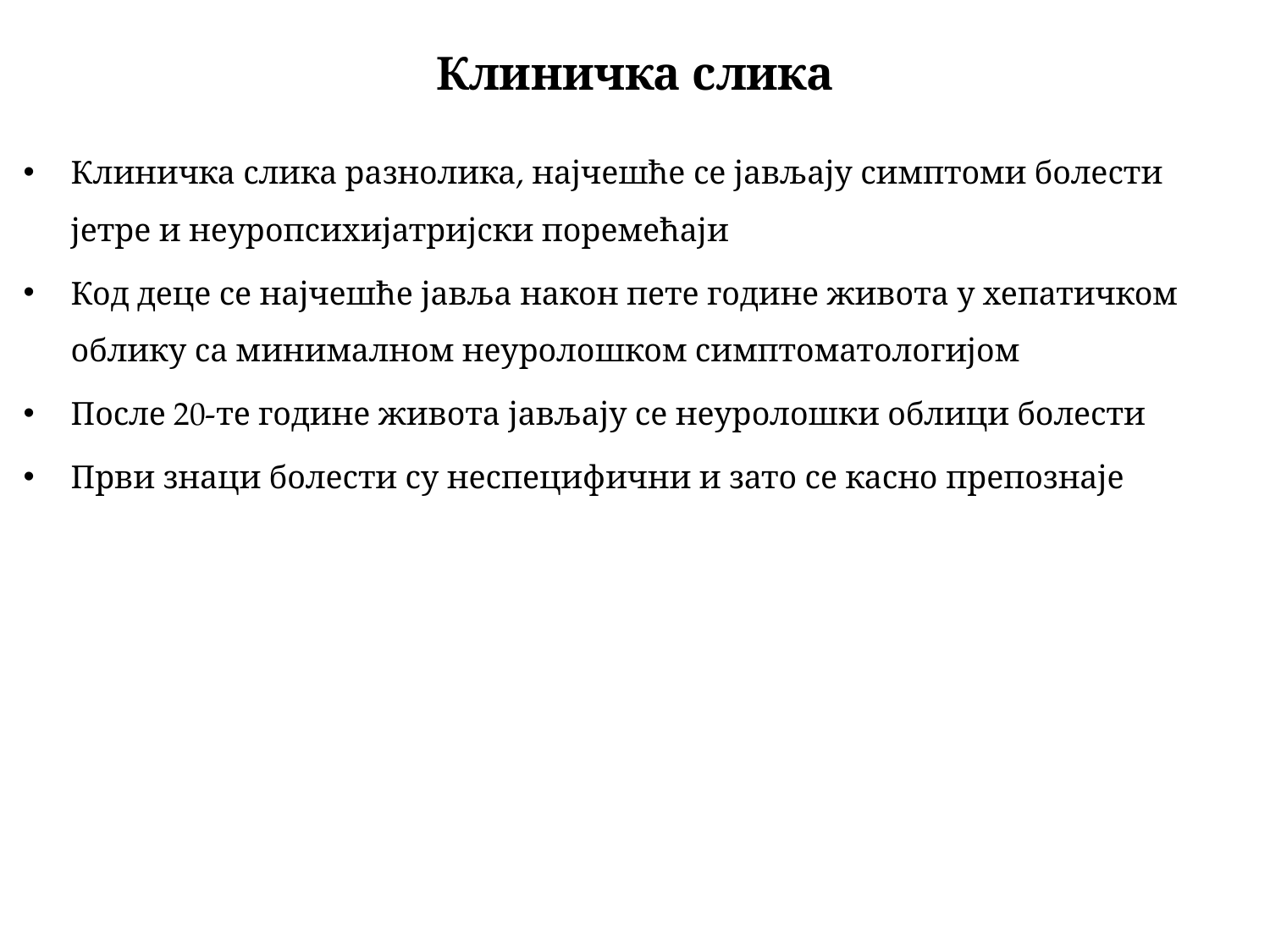

# Клиничка слика
Клиничка слика разнолика, најчешће се јављају симптоми болести јетре и неуропсихијатријски поремећаји
Код деце се најчешће јавља након пете године живота у хепатичком облику са минималном неуролошком симптоматологијом
После 20-те године живота јављају се неуролошки облици болести
Први знаци болести су неспецифични и зато се касно препознаје